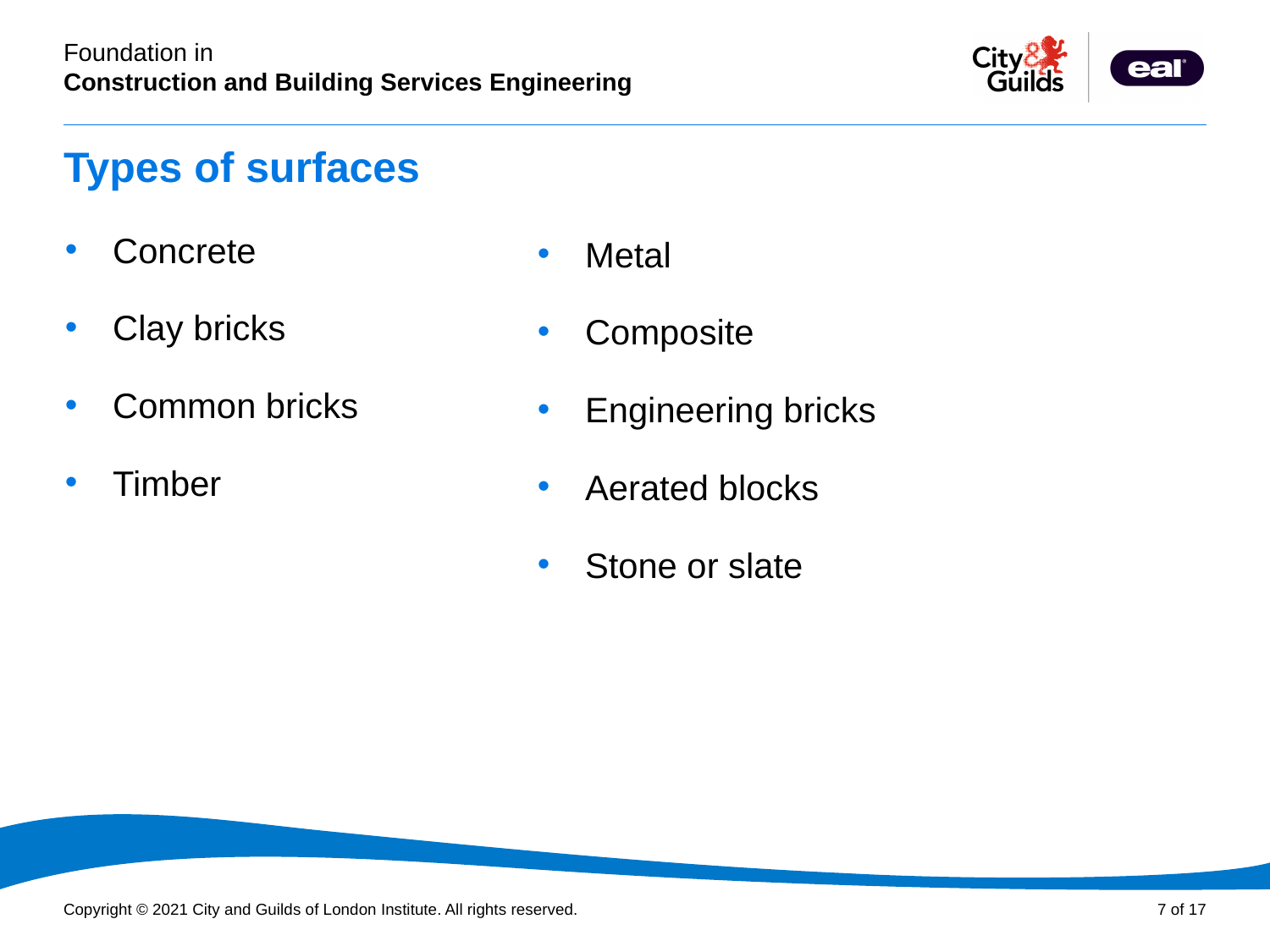

# Types of surfaces
Metal
Composite
Engineering bricks
Aerated blocks
Stone or slate
Concrete
Clay bricks
Common bricks
Timber